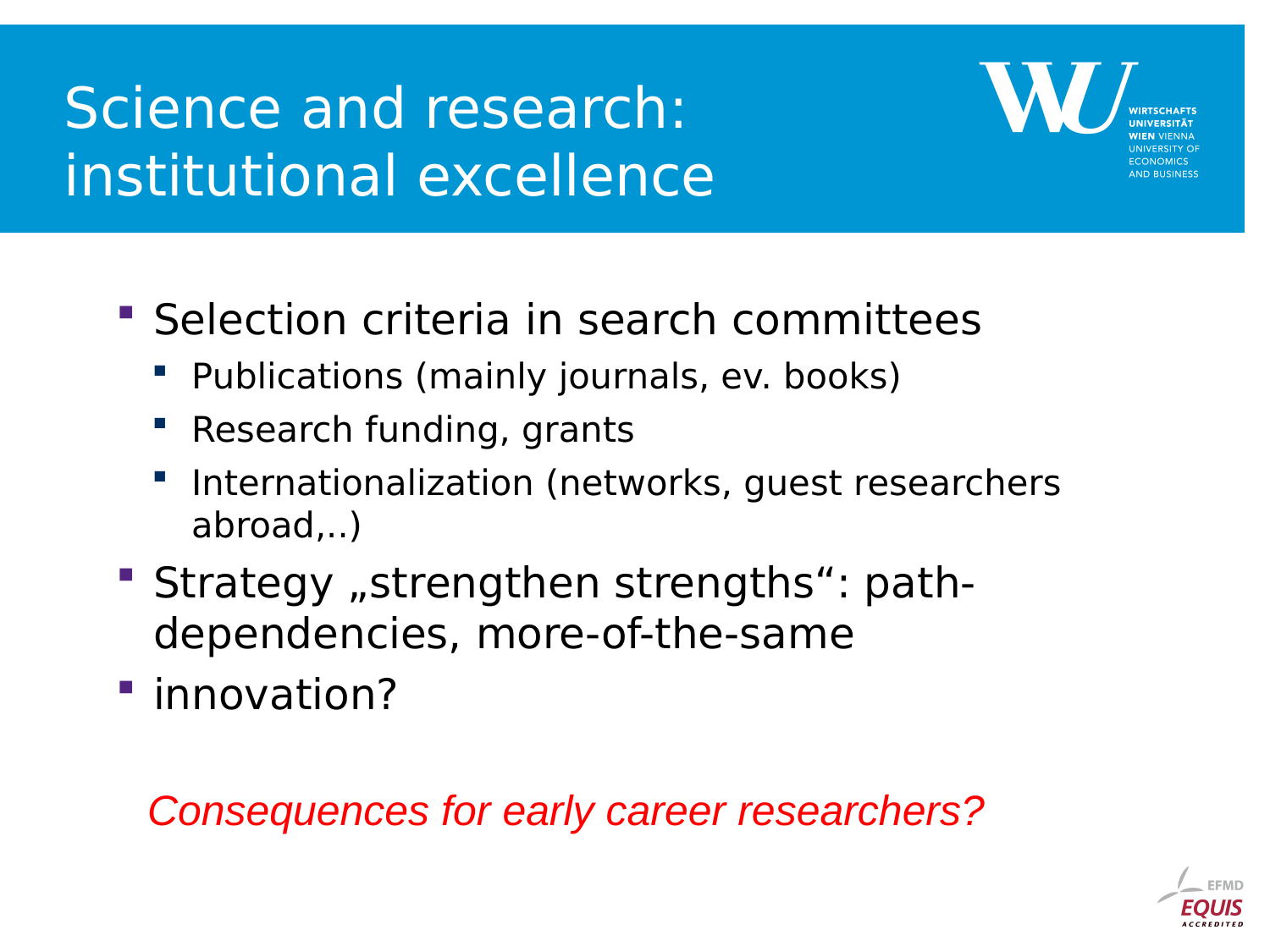

# Science and research: institutional excellence
Selection criteria in search committees
Publications (mainly journals, ev. books)
Research funding, grants
Internationalization (networks, guest researchers abroad,..)
Strategy „strengthen strengths“: path-dependencies, more-of-the-same
innovation?

Consequences for early career researchers?